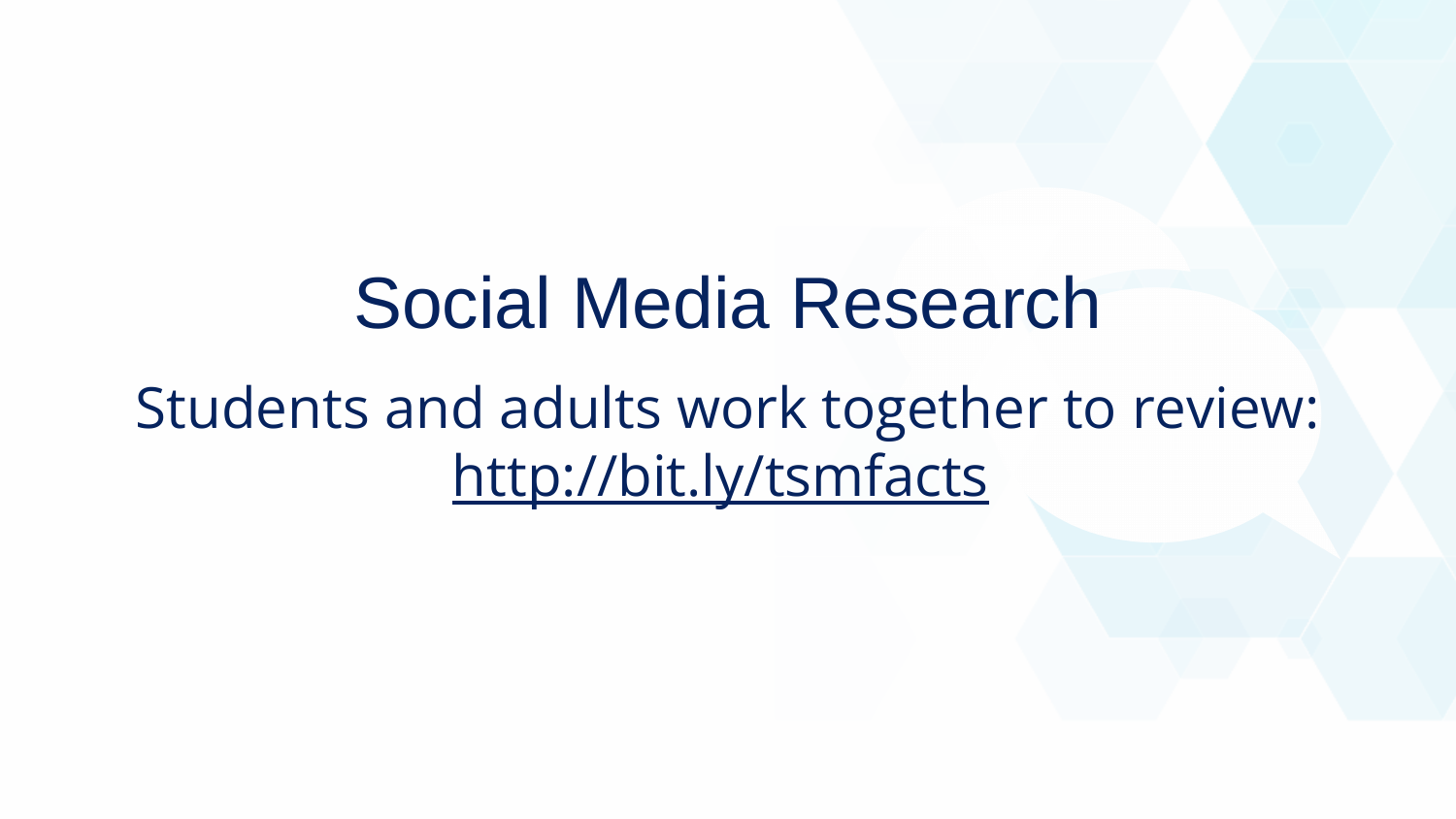

Social Media Research
Students and adults work together to review:
http://bit.ly/tsmfacts